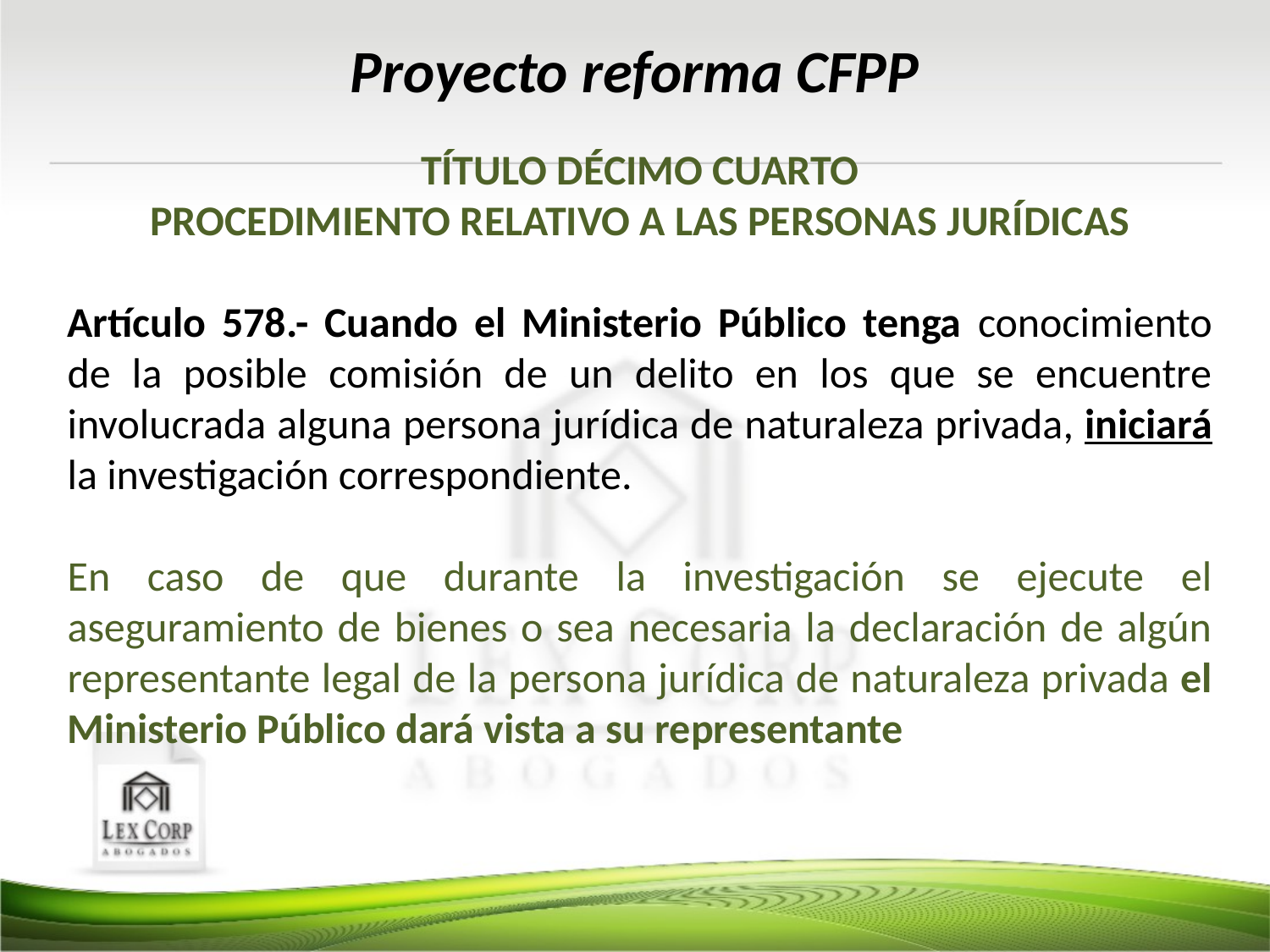

Proyecto reforma CFPP
TÍTULO DÉCIMO CUARTO
PROCEDIMIENTO RELATIVO A LAS PERSONAS JURÍDICAS

Artículo 578.- Cuando el Ministerio Público tenga conocimiento de la posible comisión de un delito en los que se encuentre involucrada alguna persona jurídica de naturaleza privada, iniciará la investigación correspondiente.

En caso de que durante la investigación se ejecute el aseguramiento de bienes o sea necesaria la declaración de algún representante legal de la persona jurídica de naturaleza privada el Ministerio Público dará vista a su representante